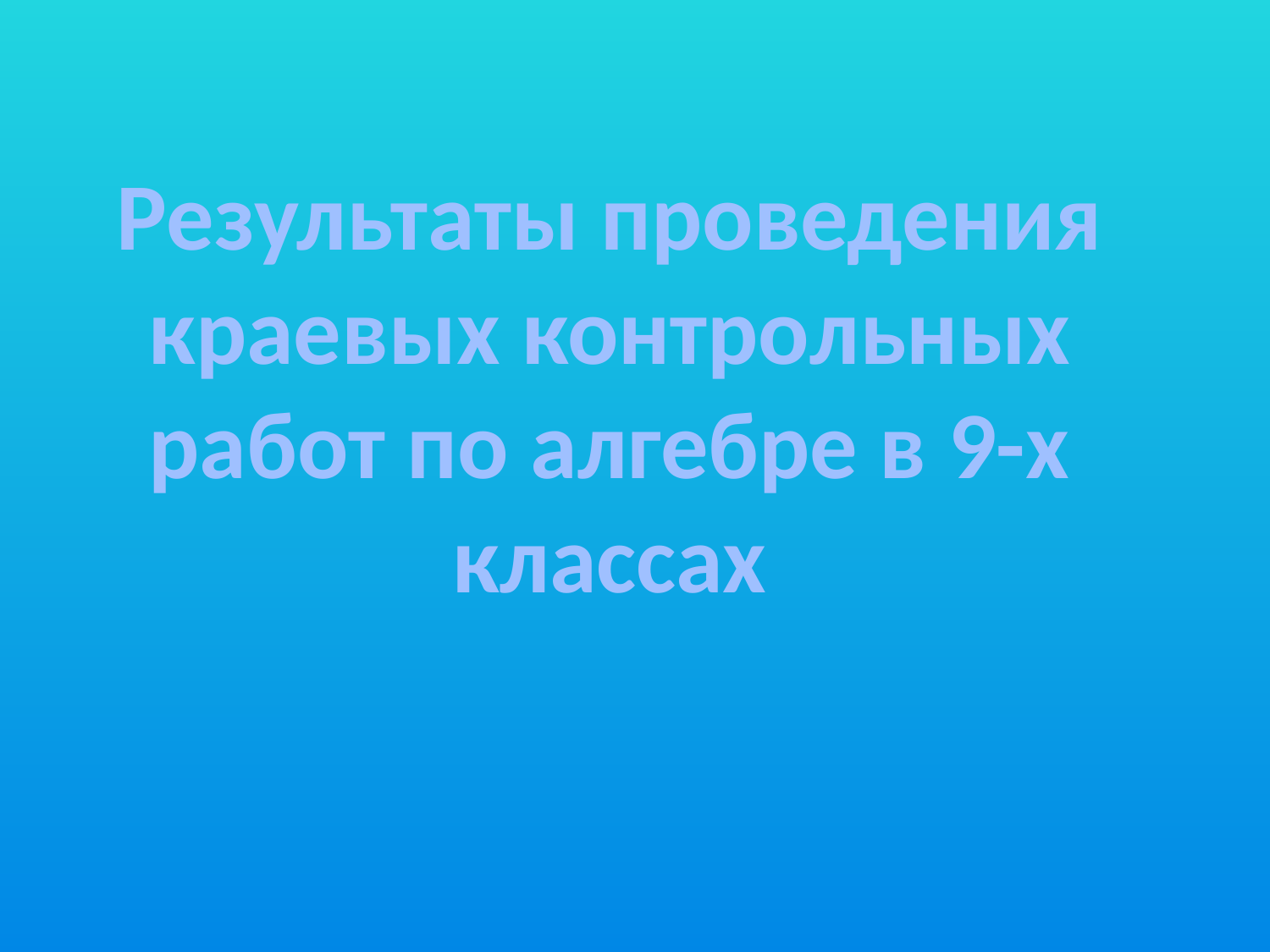

Результаты проведения
краевых контрольных работ по алгебре в 9-х классах